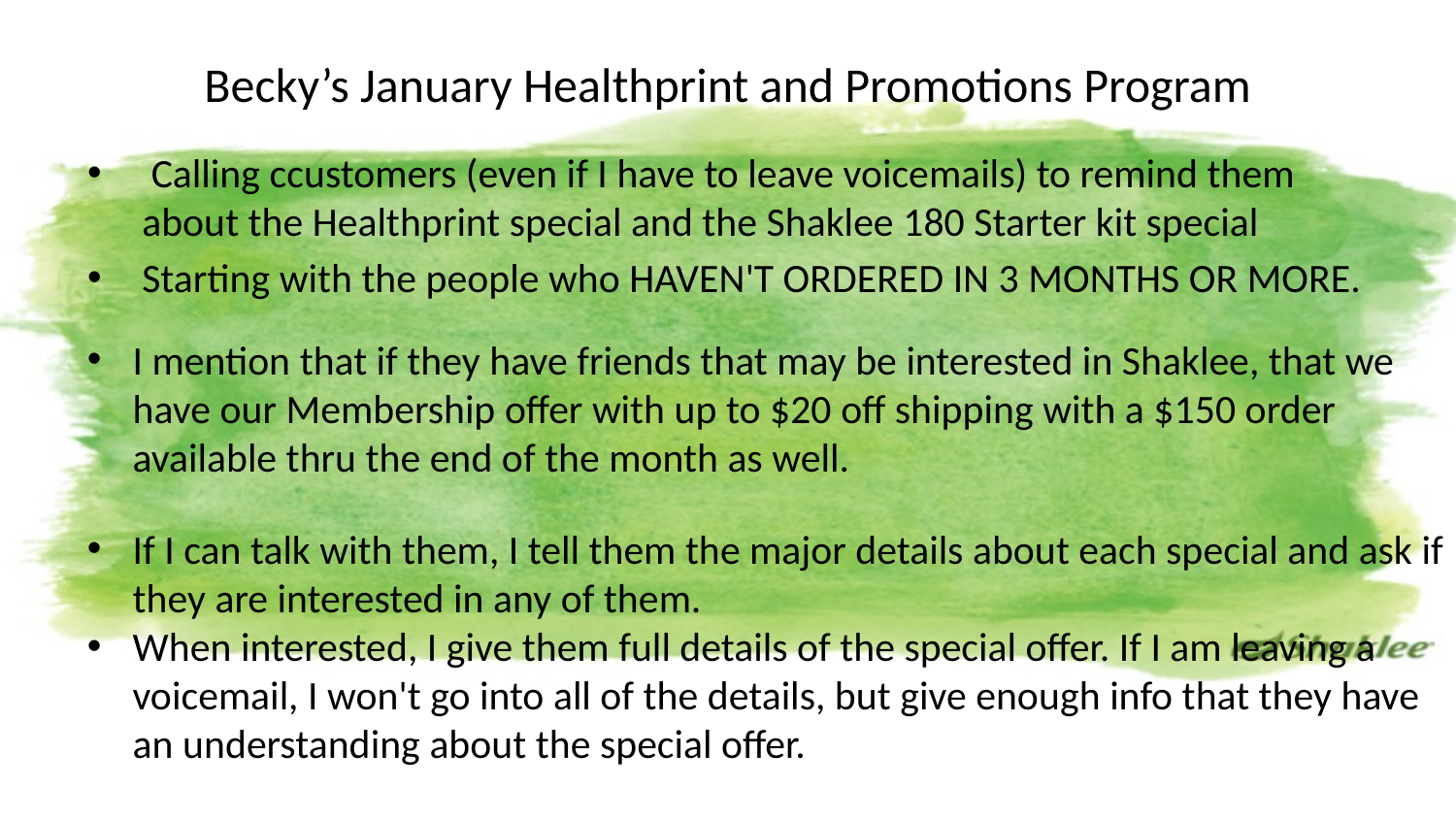

# Becky’s January Healthprint and Promotions Program
 Calling ccustomers (even if I have to leave voicemails) to remind them about the Healthprint special and the Shaklee 180 Starter kit special
Starting with the people who HAVEN'T ORDERED IN 3 MONTHS OR MORE.
I mention that if they have friends that may be interested in Shaklee, that we have our Membership offer with up to $20 off shipping with a $150 order available thru the end of the month as well.

If I can talk with them, I tell them the major details about each special and ask if they are interested in any of them.
When interested, I give them full details of the special offer. If I am leaving a voicemail, I won't go into all of the details, but give enough info that they have an understanding about the special offer.